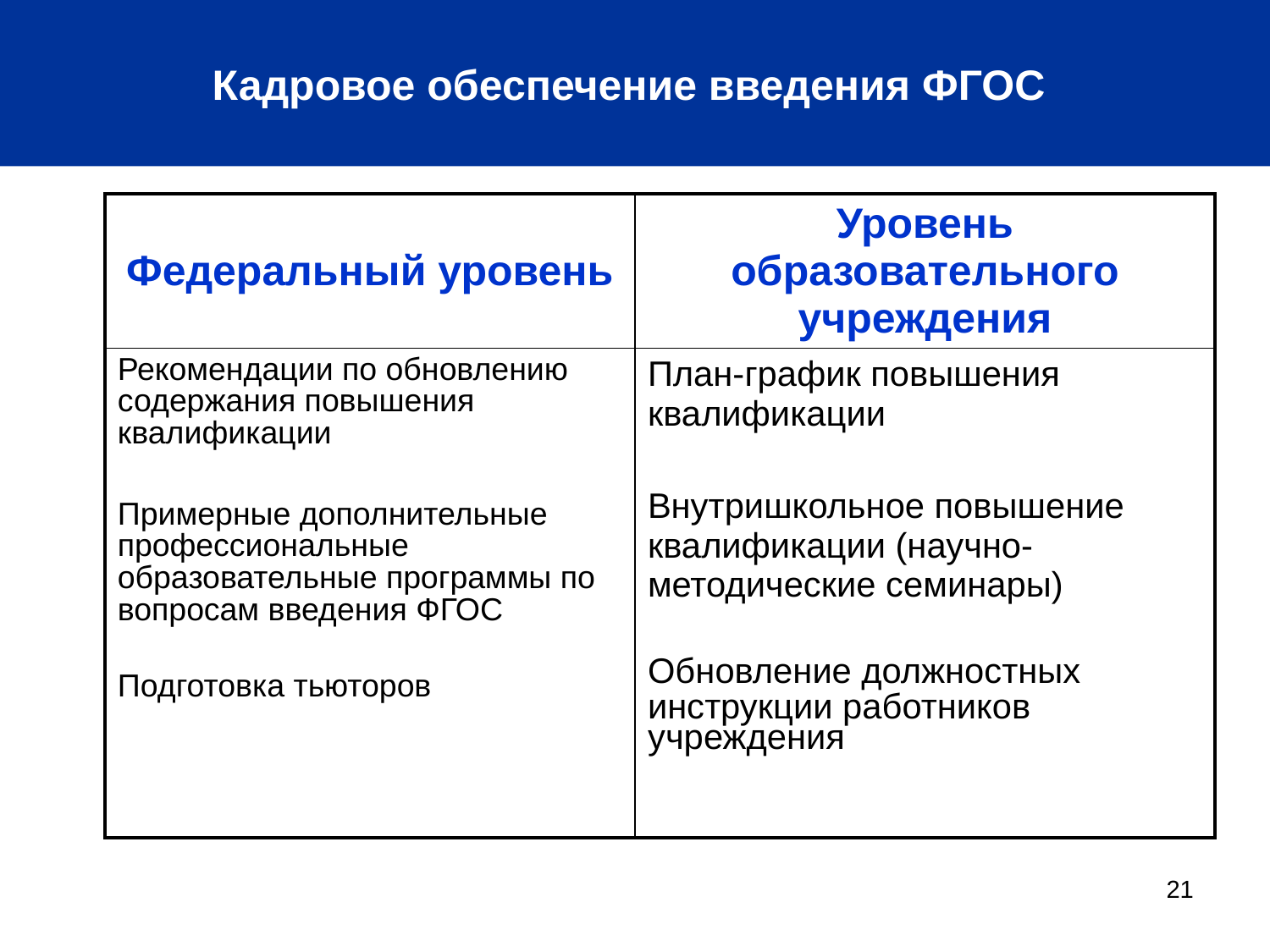

Кадровое обеспечение введения ФГОС
| Федеральный уровень | Уровень образовательного учреждения |
| --- | --- |
| Рекомендации по обновлению содержания повышения квалификации Примерные дополнительные профессиональные образовательные программы по вопросам введения ФГОС Подготовка тьюторов | План-график повышения квалификации Внутришкольное повышение квалификации (научно-методические семинары) Обновление должностных инструкции работников учреждения |

21